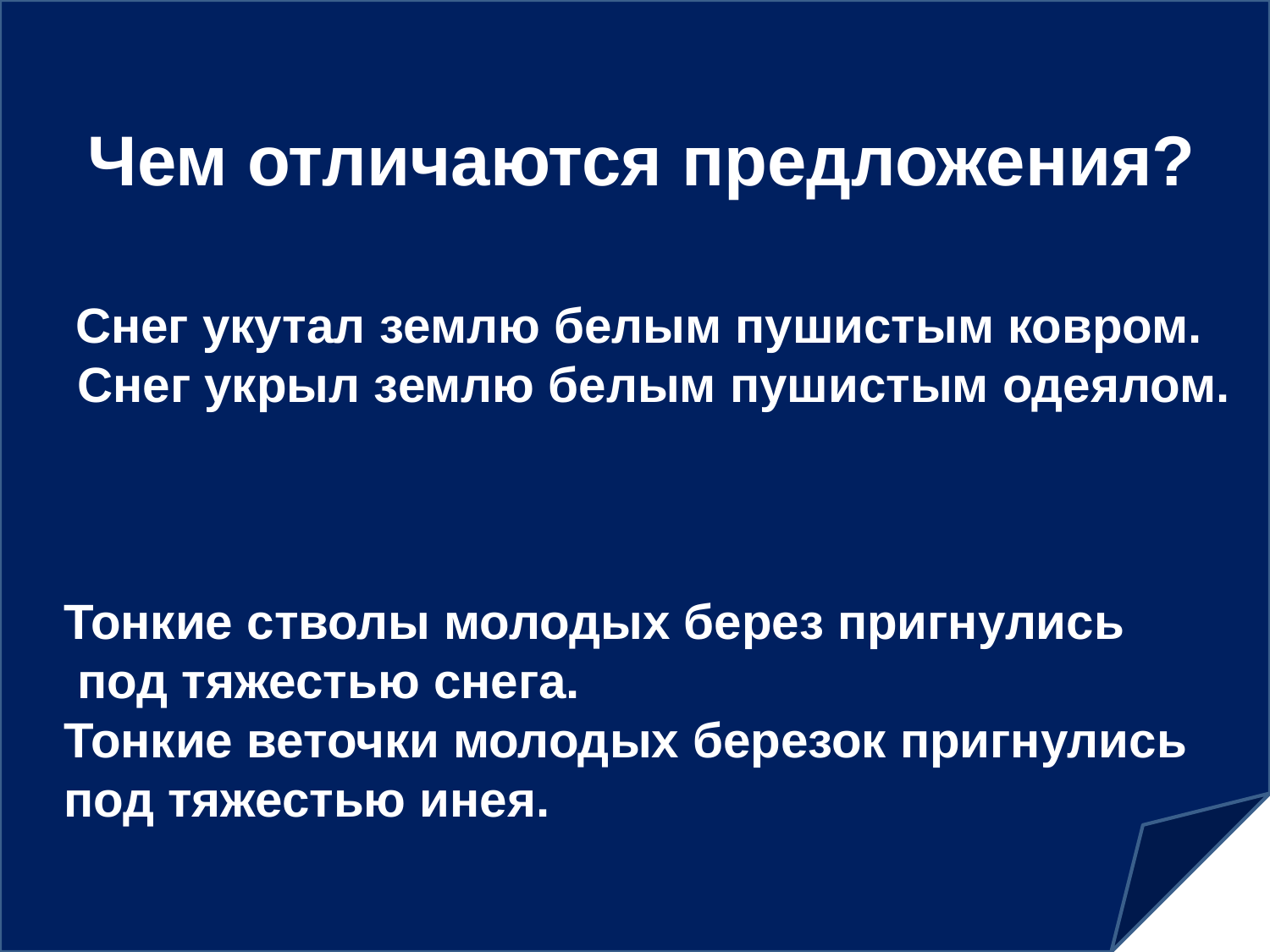

Чем отличаются предложения?

  Снег укутал землю белым пушистым ковром.
 Снег укрыл землю белым пушистым одеялом.

Тонкие стволы молодых берез пригнулись
 под тяжестью снега.
Тонкие веточки молодых березок пригнулись
под тяжестью инея.